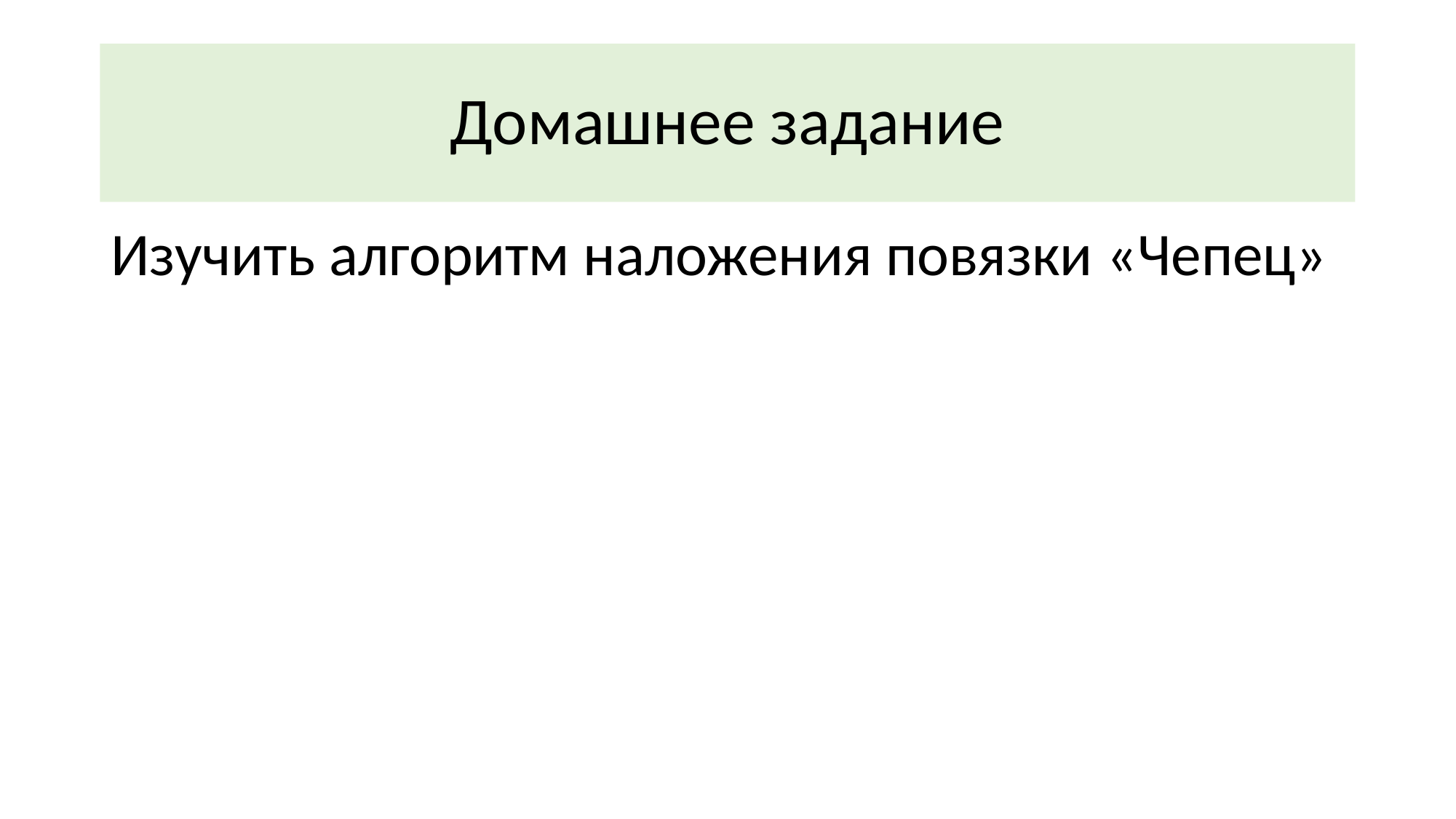

# Домашнее задание
Изучить алгоритм наложения повязки «Чепец»